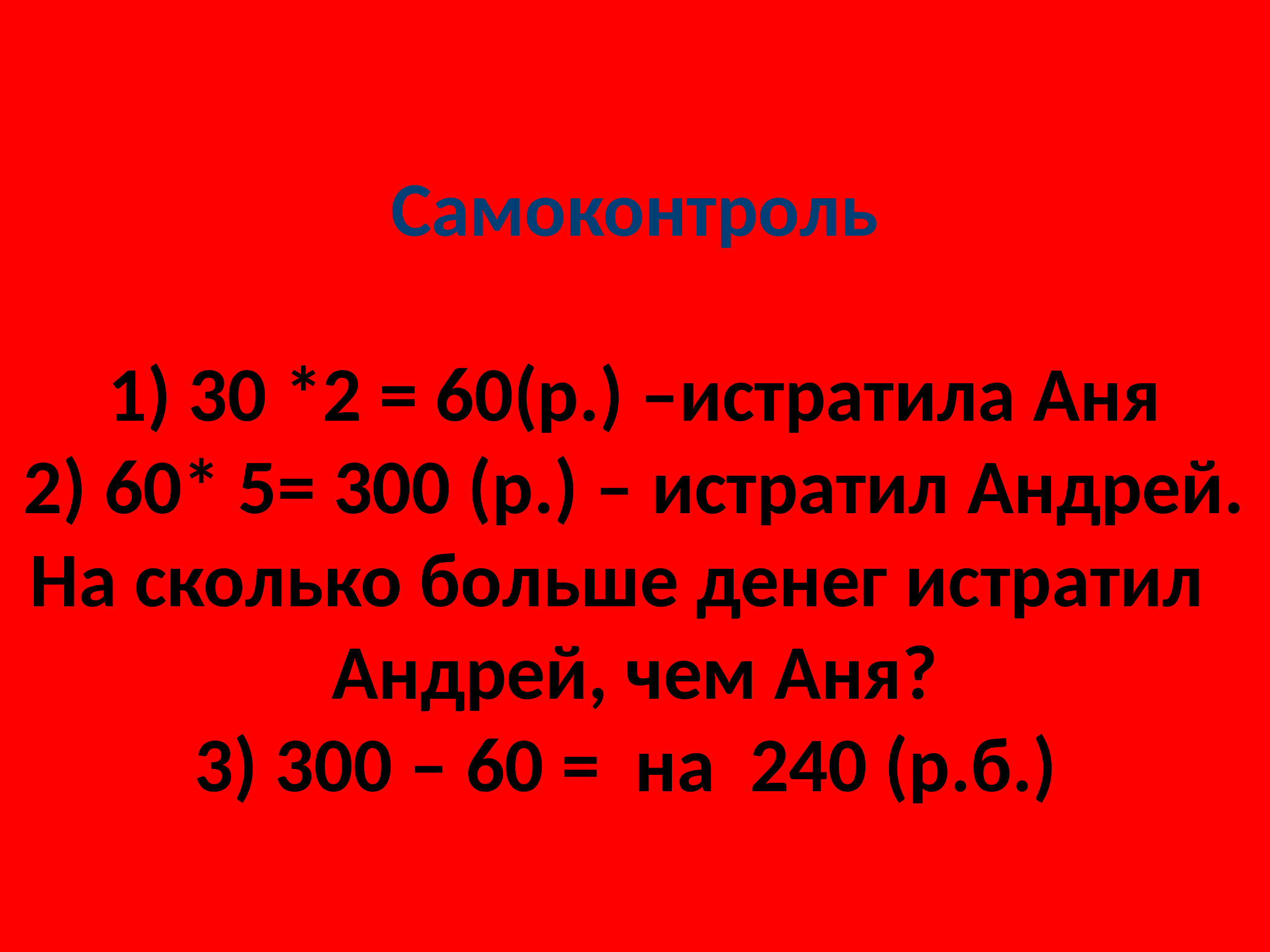

# Самоконтроль 1) 30 *2 = 60(р.) –истратила Аня 2) 60* 5= 300 (р.) – истратил Андрей. На сколько больше денег истратил Андрей, чем Аня? 3) 300 – 60 =  на  240 (р.б.)